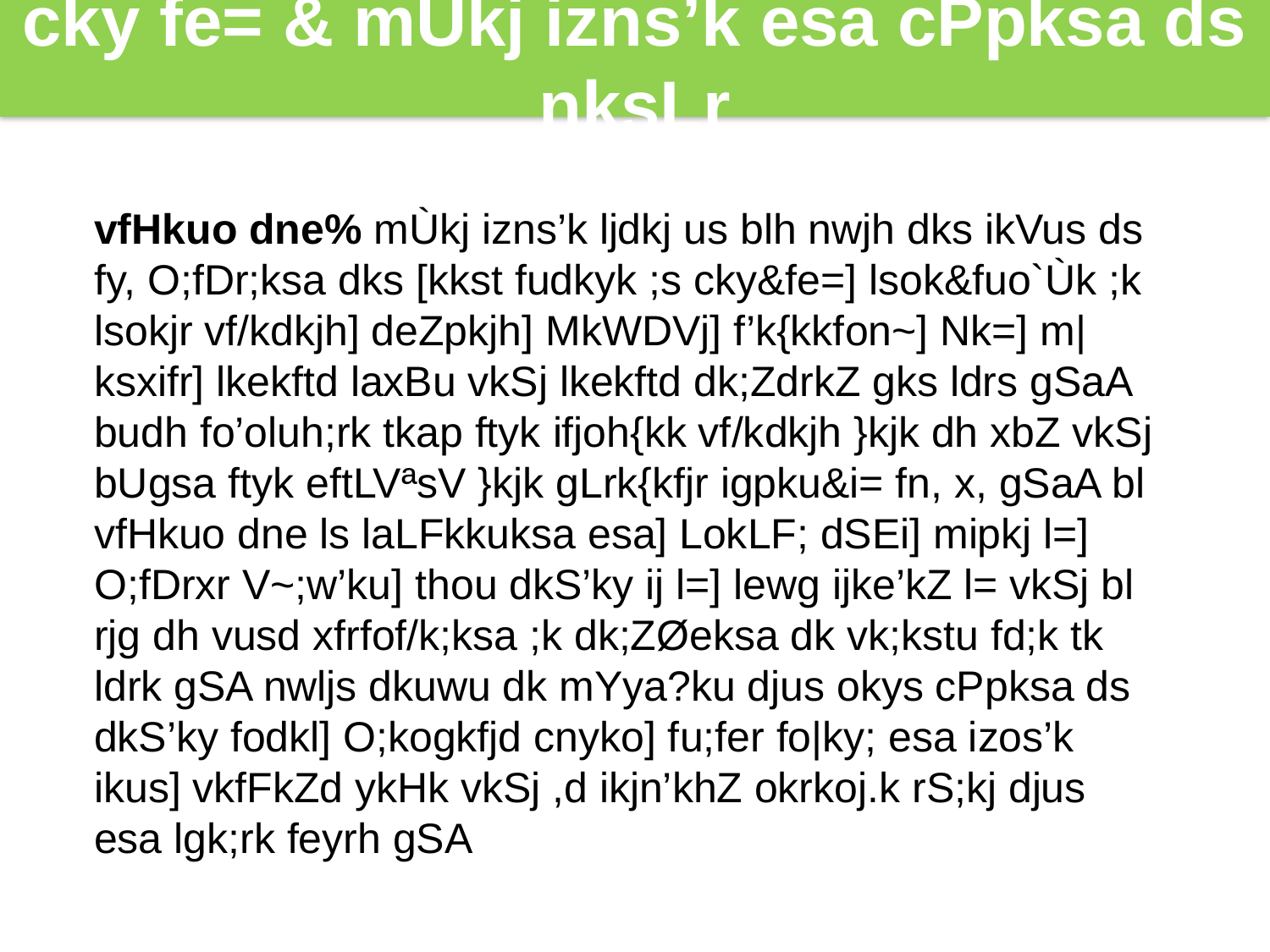

cky fe= & mÙkj izns’k esa cPpksa ds nksLr

vfHkuo dne% mÙkj izns’k ljdkj us blh nwjh dks ikVus ds fy, O;fDr;ksa dks [kkst fudkyk ;s cky&fe=] lsok&fuo`Ùk ;k lsokjr vf/kdkjh] deZpkjh] MkWDVj] f’k{kkfon~] Nk=] m|ksxifr] lkekftd laxBu vkSj lkekftd dk;ZdrkZ gks ldrs gSaA budh fo’oluh;rk tkap ftyk ifjoh{kk vf/kdkjh }kjk dh xbZ vkSj bUgsa ftyk eftLVªsV }kjk gLrk{kfjr igpku&i= fn, x, gSaA bl vfHkuo dne ls laLFkkuksa esa] LokLF; dSEi] mipkj l=] O;fDrxr V~;w’ku] thou dkS’ky ij l=] lewg ijke’kZ l= vkSj bl rjg dh vusd xfrfof/k;ksa ;k dk;ZØeksa dk vk;kstu fd;k tk ldrk gSA nwljs dkuwu dk mYya?ku djus okys cPpksa ds dkS’ky fodkl] O;kogkfjd cnyko] fu;fer fo|ky; esa izos’k ikus] vkfFkZd ykHk vkSj ,d ikjn’khZ okrkoj.k rS;kj djus esa lgk;rk feyrh gSA